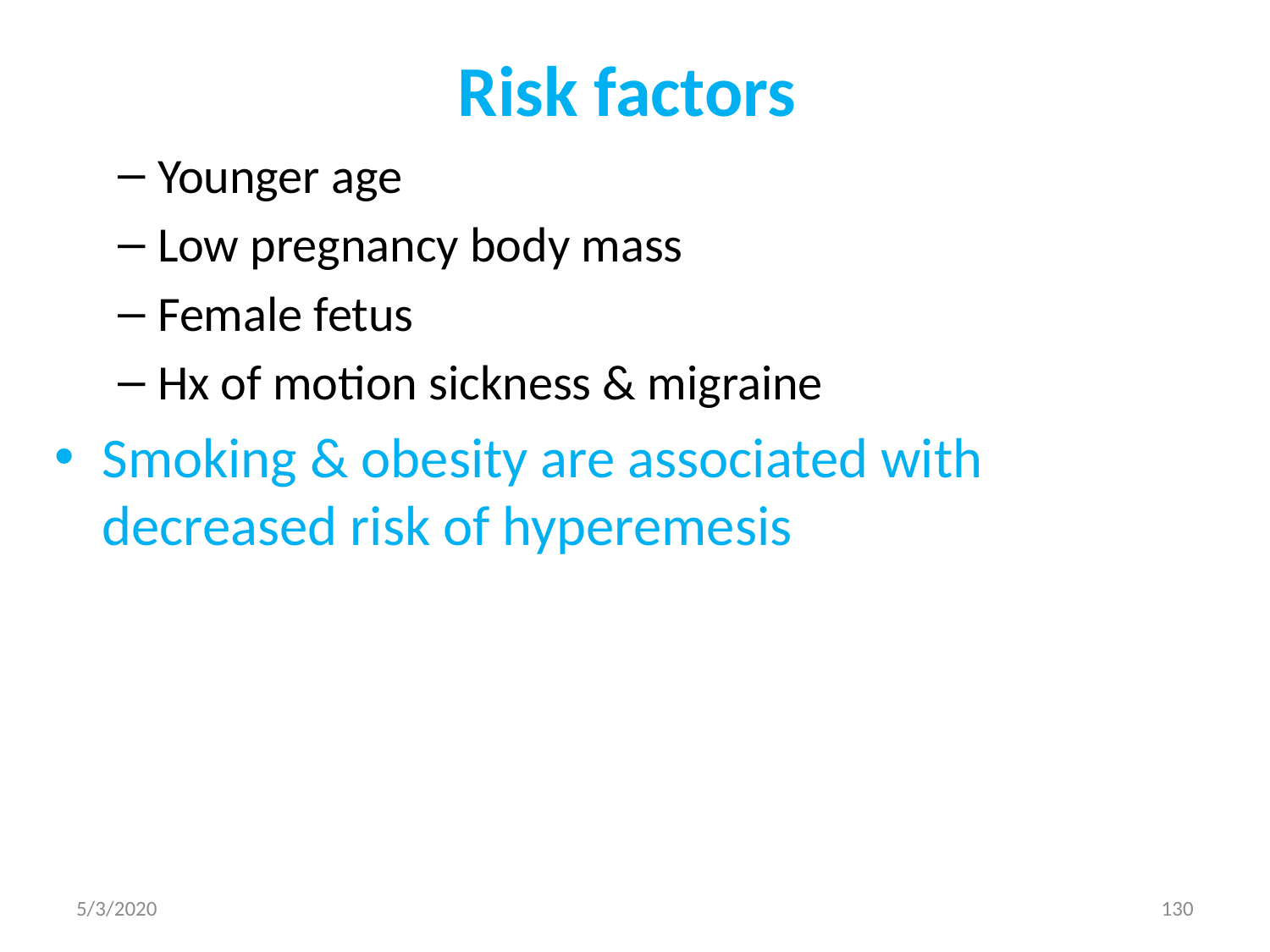

# Risk factors
Younger age
Low pregnancy body mass
Female fetus
Hx of motion sickness & migraine
Smoking & obesity are associated with decreased risk of hyperemesis
5/3/2020
130